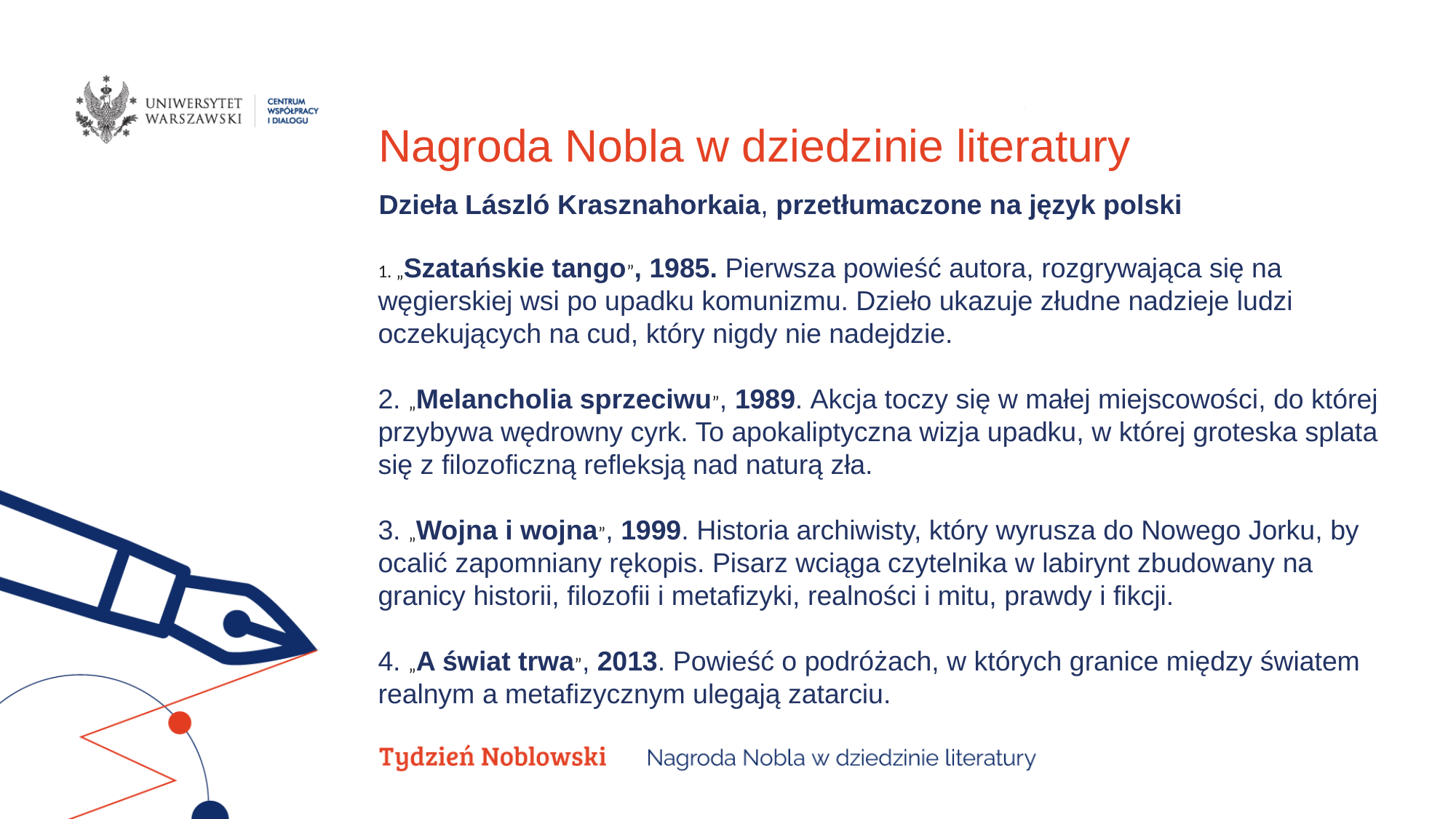

Nagroda Nobla w dziedzinie literatury
Dzieła László Krasznahorkaia, przetłumaczone na język polski

1. „Szatańskie tango”, 1985. Pierwsza powieść autora, rozgrywająca się na węgierskiej wsi po upadku komunizmu. Dzieło ukazuje złudne nadzieje ludzi oczekujących na cud, który nigdy nie nadejdzie.

2. „Melancholia sprzeciwu”, 1989. Akcja toczy się w małej miejscowości, do której przybywa wędrowny cyrk. To apokaliptyczna wizja upadku, w której groteska splata się z filozoficzną refleksją nad naturą zła.

3. „Wojna i wojna”, 1999. Historia archiwisty, który wyrusza do Nowego Jorku, by ocalić zapomniany rękopis. Pisarz wciąga czytelnika w labirynt zbudowany na granicy historii, filozofii i metafizyki, realności i mitu, prawdy i fikcji.

4. „A świat trwa”, 2013. Powieść o podróżach, w których granice między światem realnym a metafizycznym ulegają zatarciu.